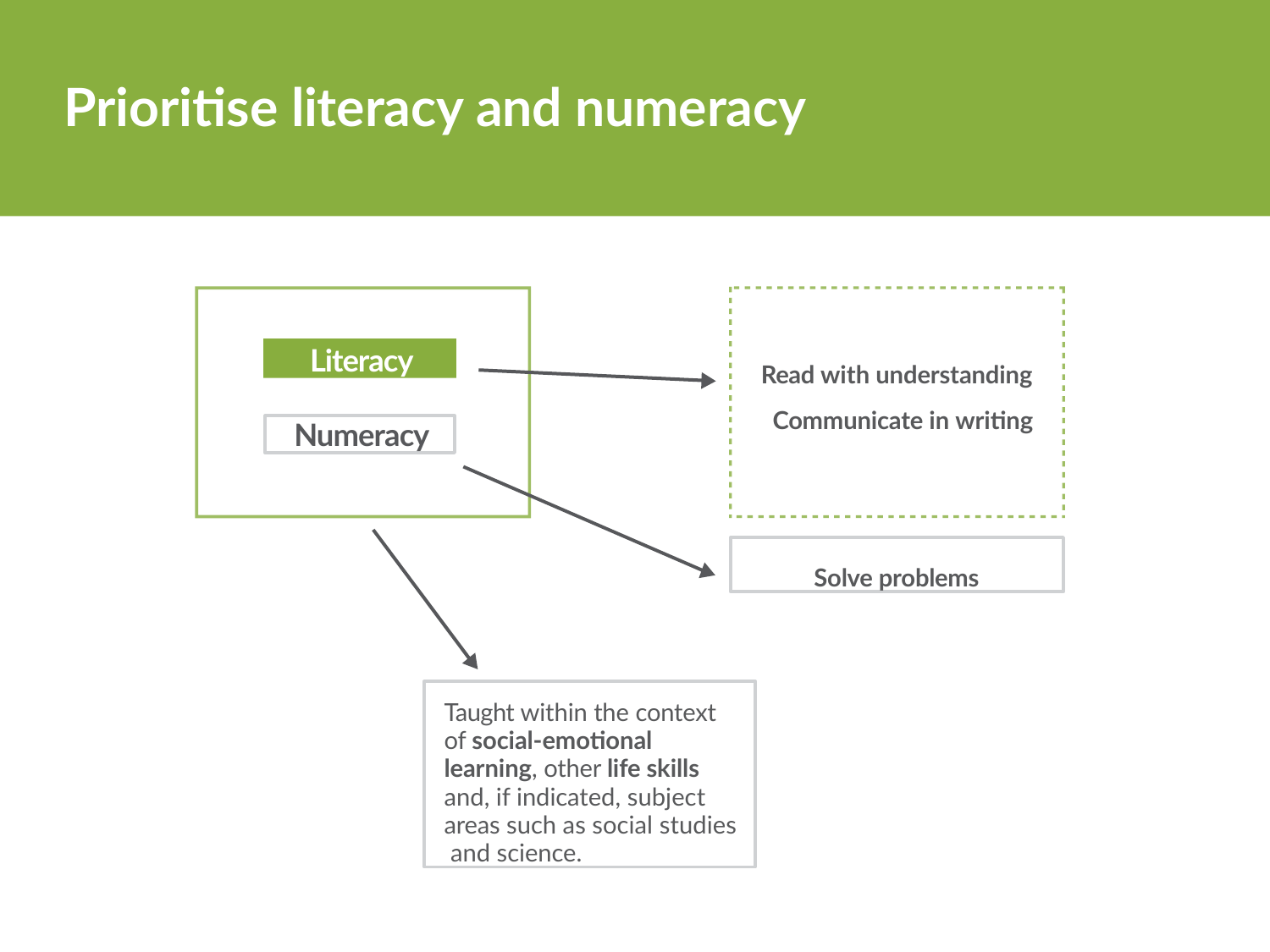

# Prioritise literacy and numeracy

Literacy
Numeracy

Read with understanding  Communicate in writing
Solve problems
Taught within the context  of social-emotional  learning, other life skills  and, if indicated, subject  areas such as social studies  and science.